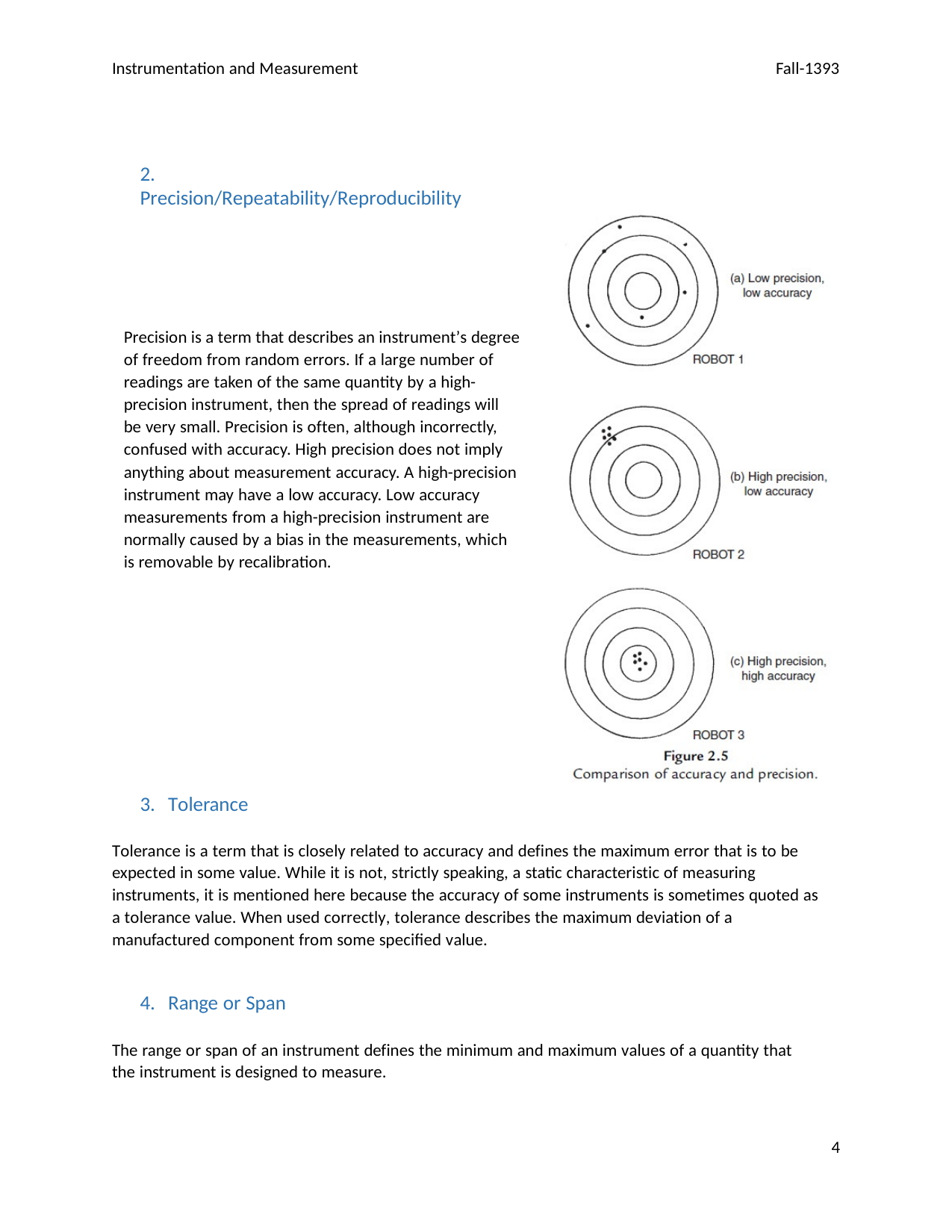

Instrumentation and Measurement
Fall-1393
2.   Precision/Repeatability/Reproducibility

Precision is a term that describes an instrument’s degree of freedom from random errors. If a large number of readings are taken of the same quantity by a high- precision instrument, then the spread of readings will be very small. Precision is often, although incorrectly, confused with accuracy. High precision does not imply anything about measurement accuracy. A high-precision instrument may have a low accuracy. Low accuracy measurements from a high-precision instrument are normally caused by a bias in the measurements, which is removable by recalibration.
Tolerance

Tolerance is a term that is closely related to accuracy and defines the maximum error that is to be expected in some value. While it is not, strictly speaking, a static characteristic of measuring instruments, it is mentioned here because the accuracy of some instruments is sometimes quoted as a tolerance value. When used correctly, tolerance describes the maximum deviation of a manufactured component from some specified value.

Range or Span

The range or span of an instrument defines the minimum and maximum values of a quantity that the instrument is designed to measure.
4